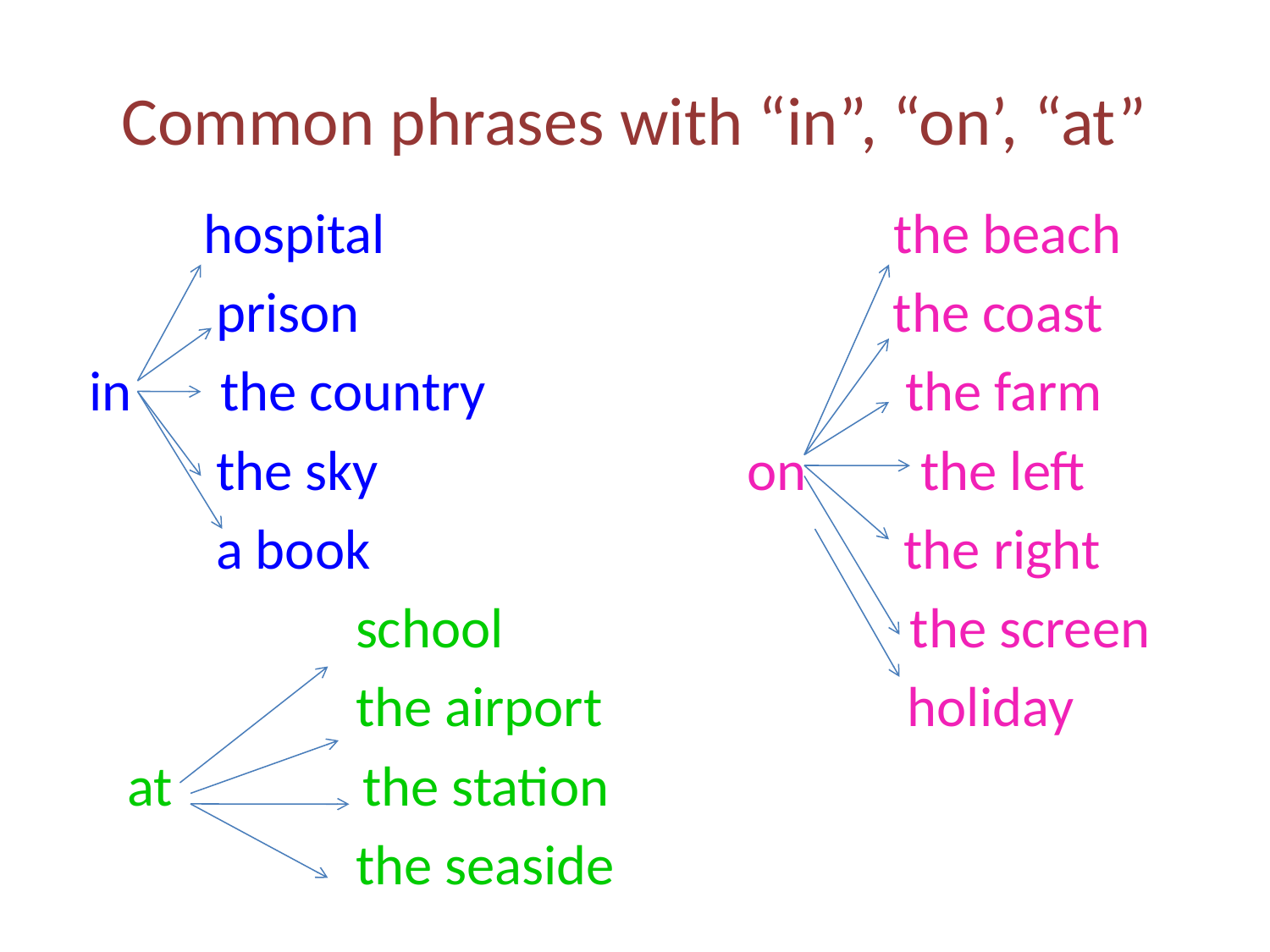

# Common phrases with “in”, “on’, “at”
          hospital                                        the beach
           prison                                          the coast
 in       the country                                 the farm
           the sky                             on         the left
           a book                                          the right
                      school                                the screen
                      the airport                        holiday
    at               the station
                      the seaside